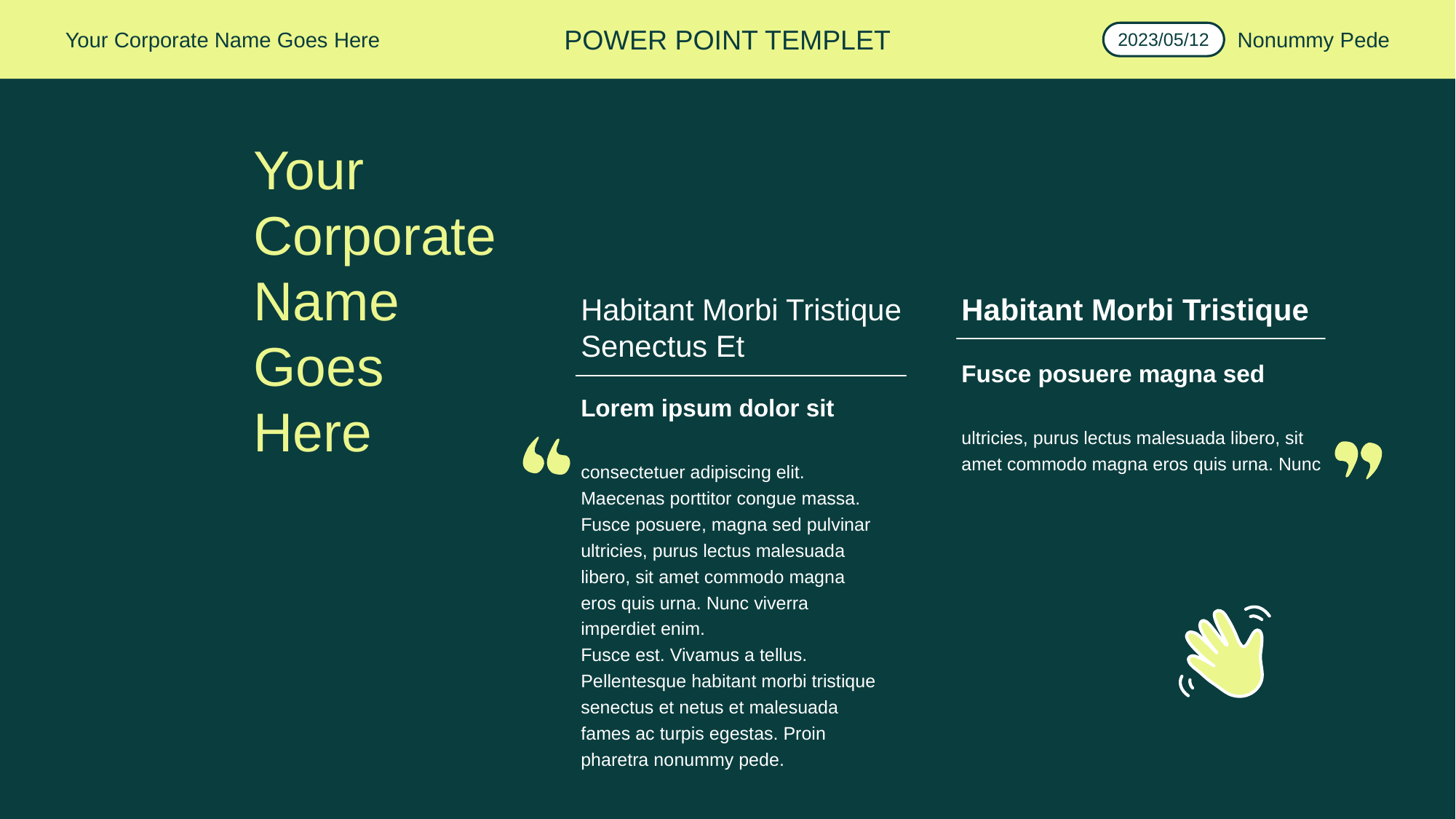

2023/05/12

POWER POINT TEMPLET
Your Corporate Name Goes Here
Nonummy Pede
Your
Corporate
Name Goes
Here
Habitant Morbi Tristique Senectus Et
Habitant Morbi Tristique
Fusce posuere magna sed

ultricies, purus lectus malesuada libero, sit amet commodo magna eros quis urna. Nunc
Lorem ipsum dolor sit

consectetuer adipiscing elit. Maecenas porttitor congue massa. Fusce posuere, magna sed pulvinar ultricies, purus lectus malesuada libero, sit amet commodo magna eros quis urna. Nunc viverra imperdiet enim.
Fusce est. Vivamus a tellus. Pellentesque habitant morbi tristique senectus et netus et malesuada fames ac turpis egestas. Proin pharetra nonummy pede.